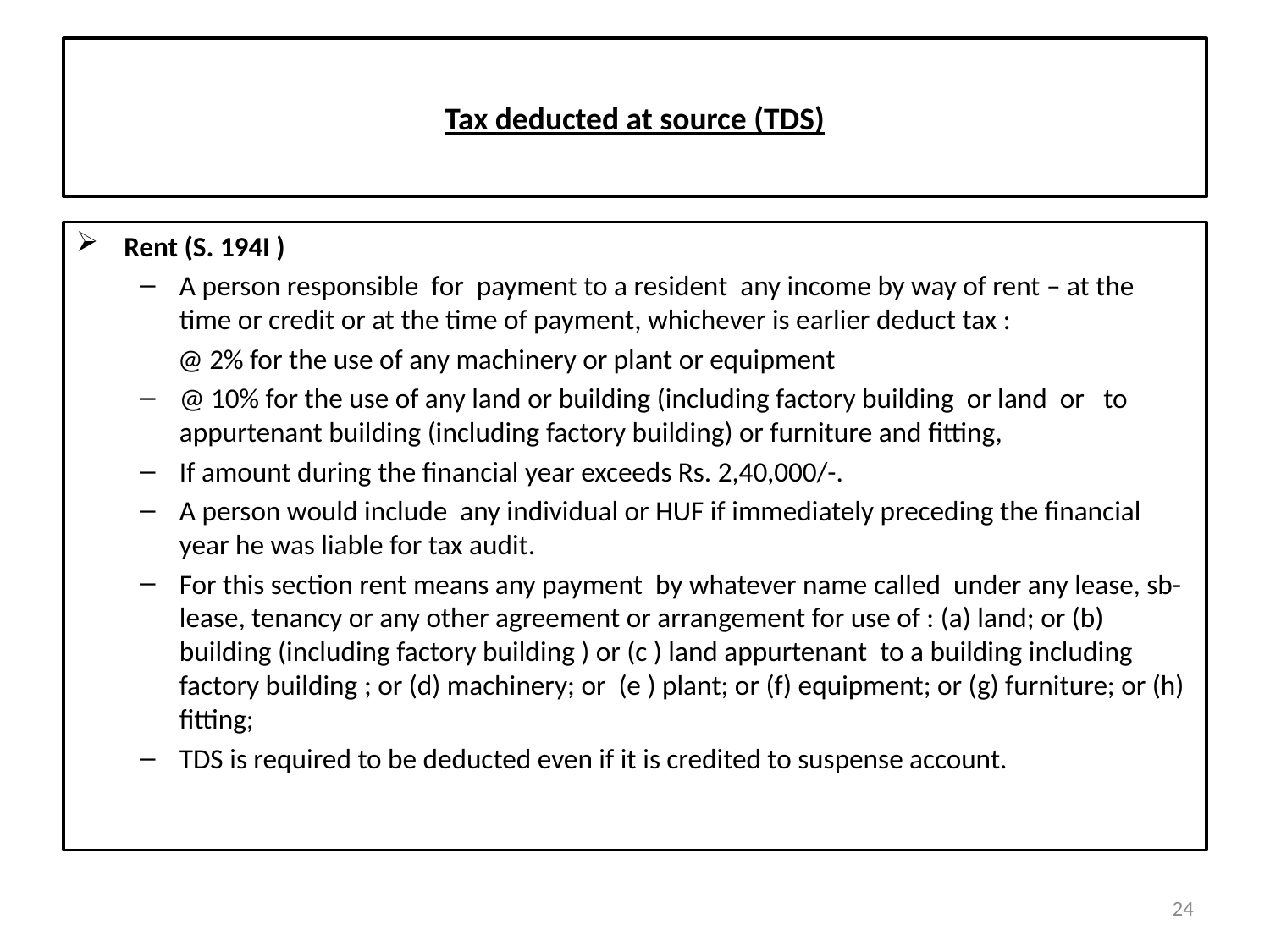

# Tax deducted at source (TDS)
Rent (S. 194I )
A person responsible  for  payment to a resident  any income by way of rent – at the time or credit or at the time of payment, whichever is earlier deduct tax :
      @ 2% for the use of any machinery or plant or equipment
@ 10% for the use of any land or building (including factory building  or land  or   to appurtenant building (including factory building) or furniture and fitting,
If amount during the financial year exceeds Rs. 2,40,000/-.
A person would include  any individual or HUF if immediately preceding the financial year he was liable for tax audit.
For this section rent means any payment  by whatever name called  under any lease, sb-lease, tenancy or any other agreement or arrangement for use of : (a) land; or (b) building (including factory building ) or (c ) land appurtenant  to a building including factory building ; or (d) machinery; or  (e ) plant; or (f) equipment; or (g) furniture; or (h) fitting;
TDS is required to be deducted even if it is credited to suspense account.

24